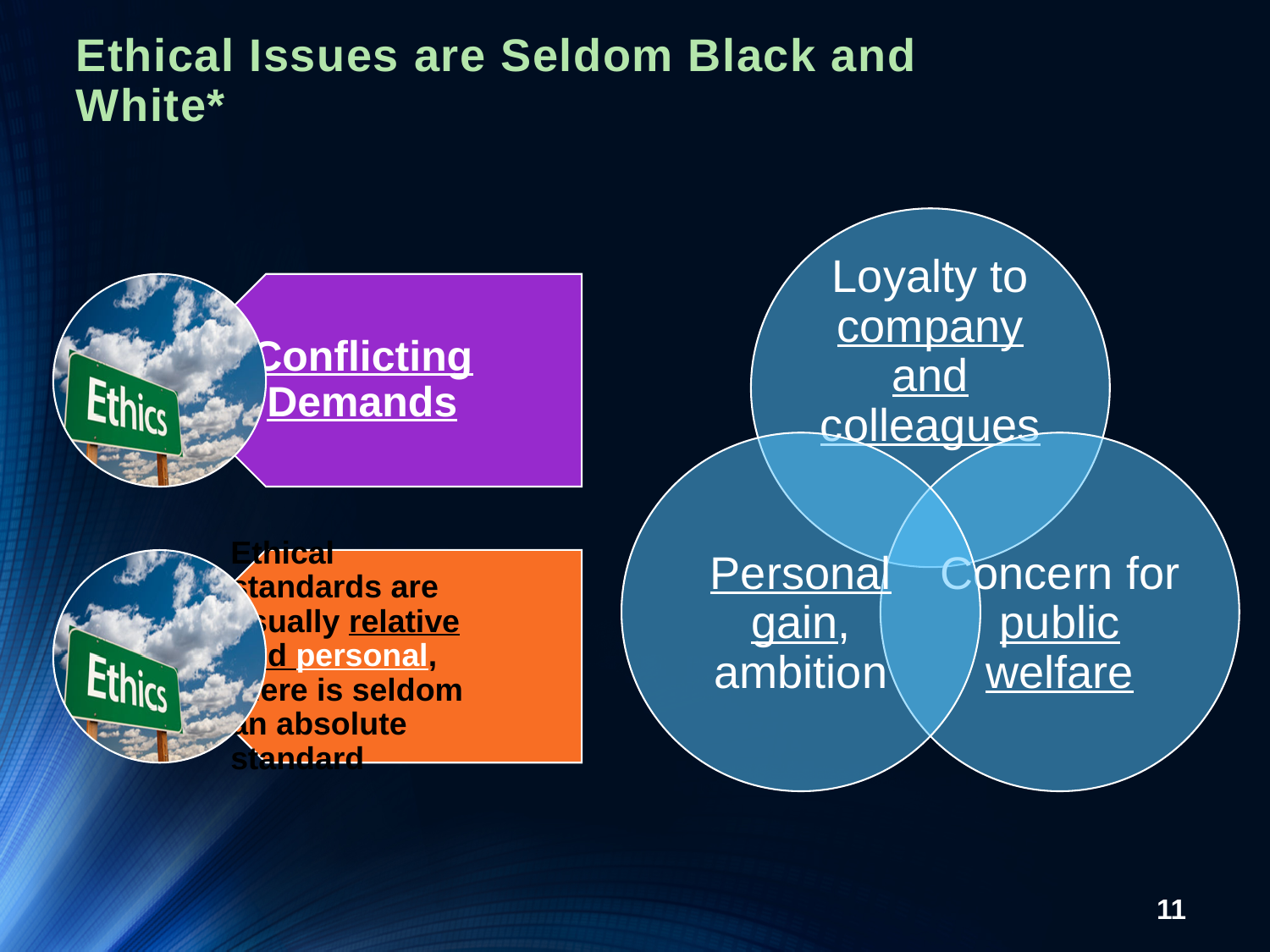

# Ethical Issues are Seldom Black and White*
Conflicting Demands
Ethical standards are usually relative and personal, there is seldom an absolute standard
Loyalty to company and colleagues
Concern for public welfare
Personal gain, ambition
11